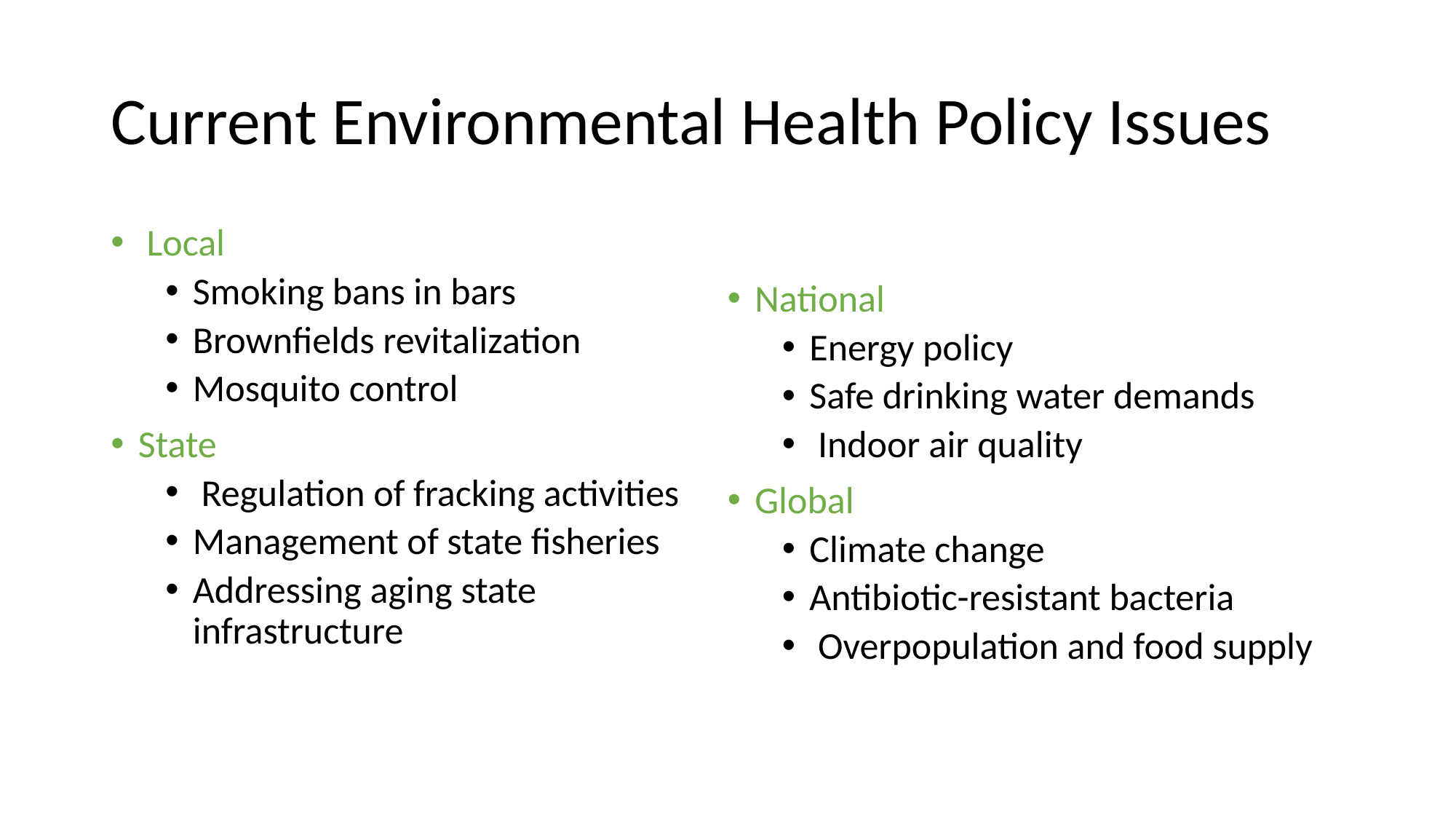

# Current Environmental Health Policy Issues
 Local
Smoking bans in bars
Brownfields revitalization
Mosquito control
State
 Regulation of fracking activities
Management of state fisheries
Addressing aging state infrastructure

National
Energy policy
Safe drinking water demands
 Indoor air quality
Global
Climate change
Antibiotic-resistant bacteria
 Overpopulation and food supply